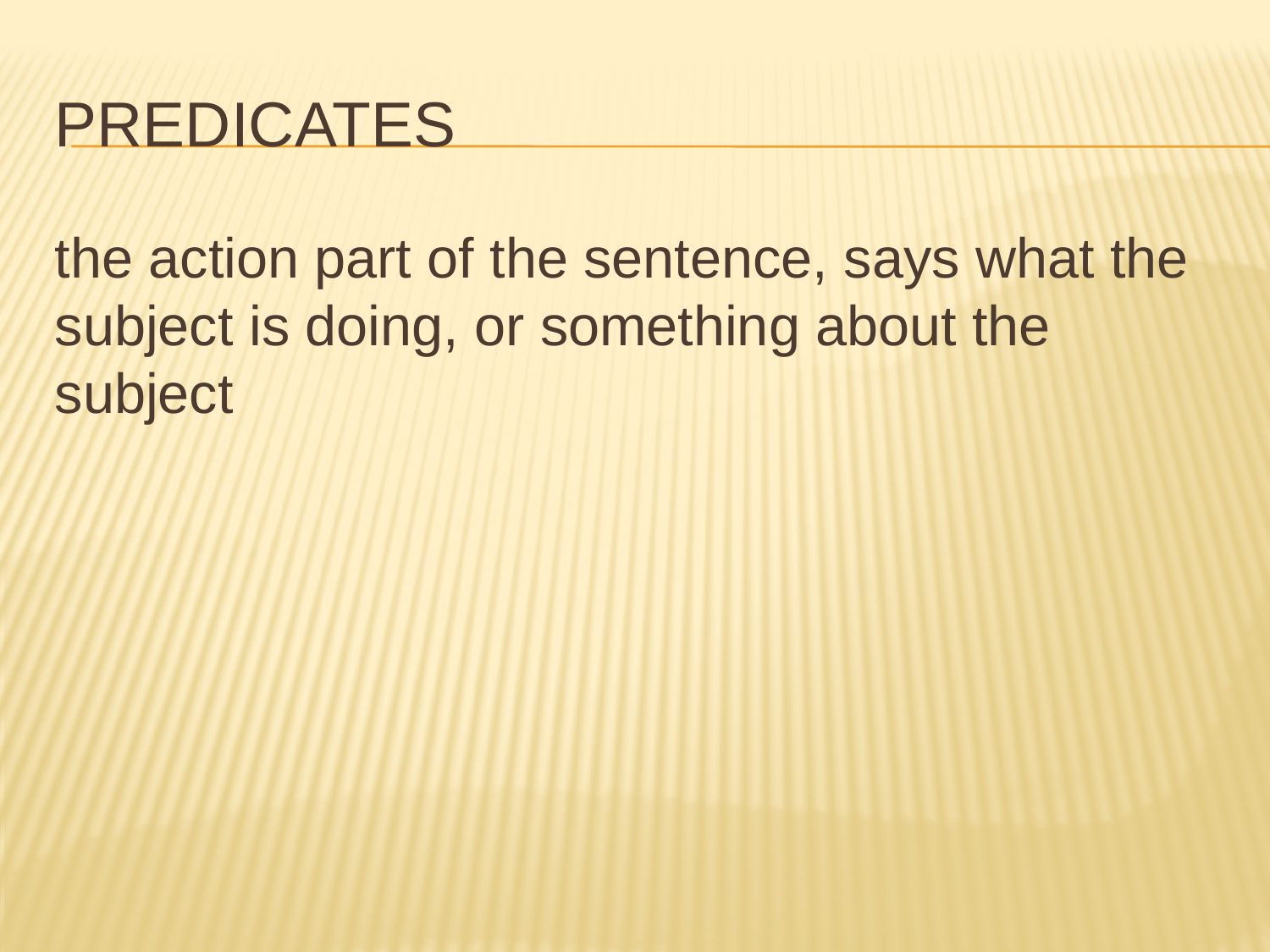

# Predicates
the action part of the sentence, says what the subject is doing, or something about the subject